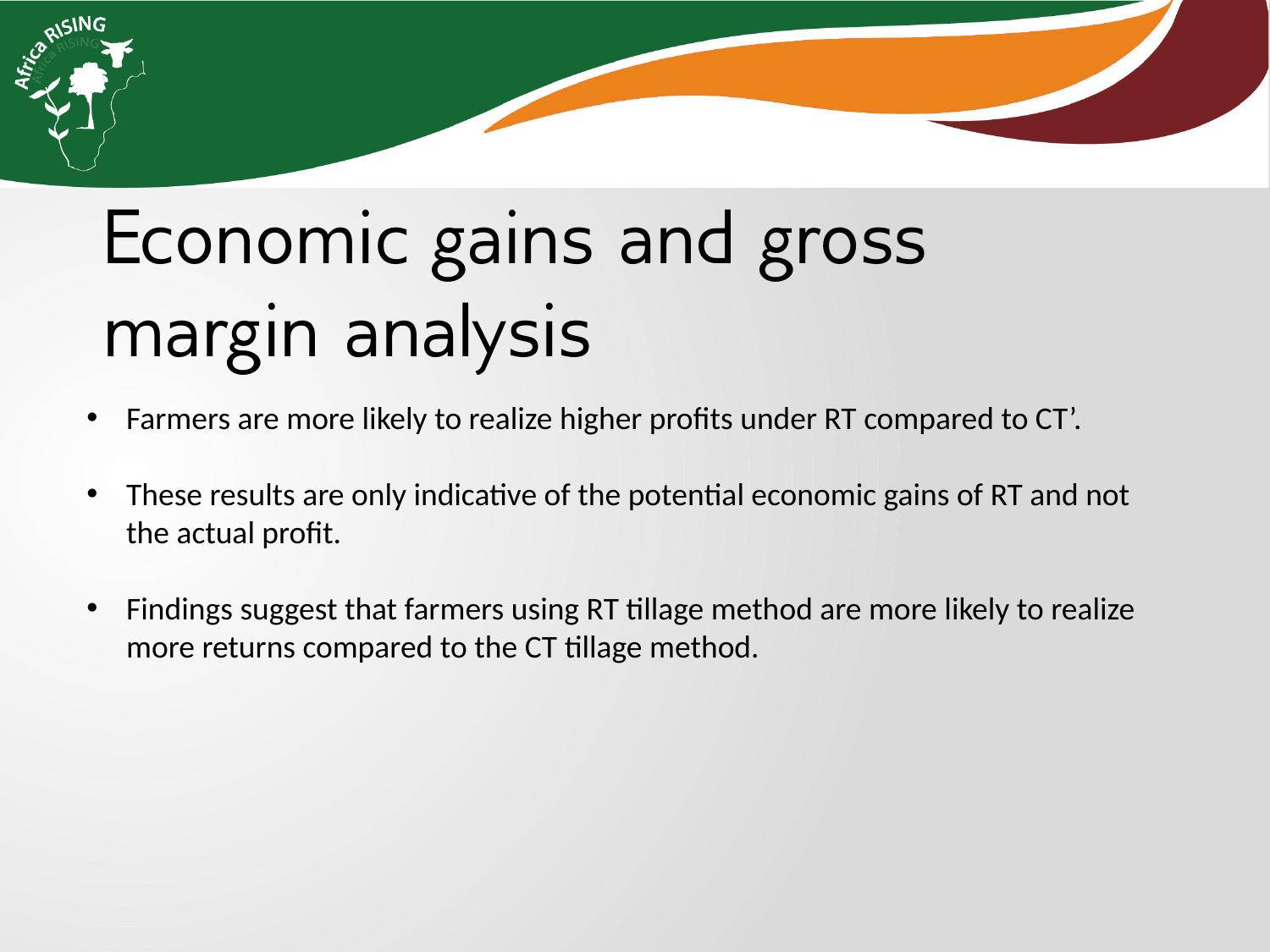

Economic gains and gross margin analysis

Farmers are more likely to realize higher profits under RT compared to CT’.

These results are only indicative of the potential economic gains of RT and not the actual profit.

Findings suggest that farmers using RT tillage method are more likely to realize more returns compared to the CT tillage method.